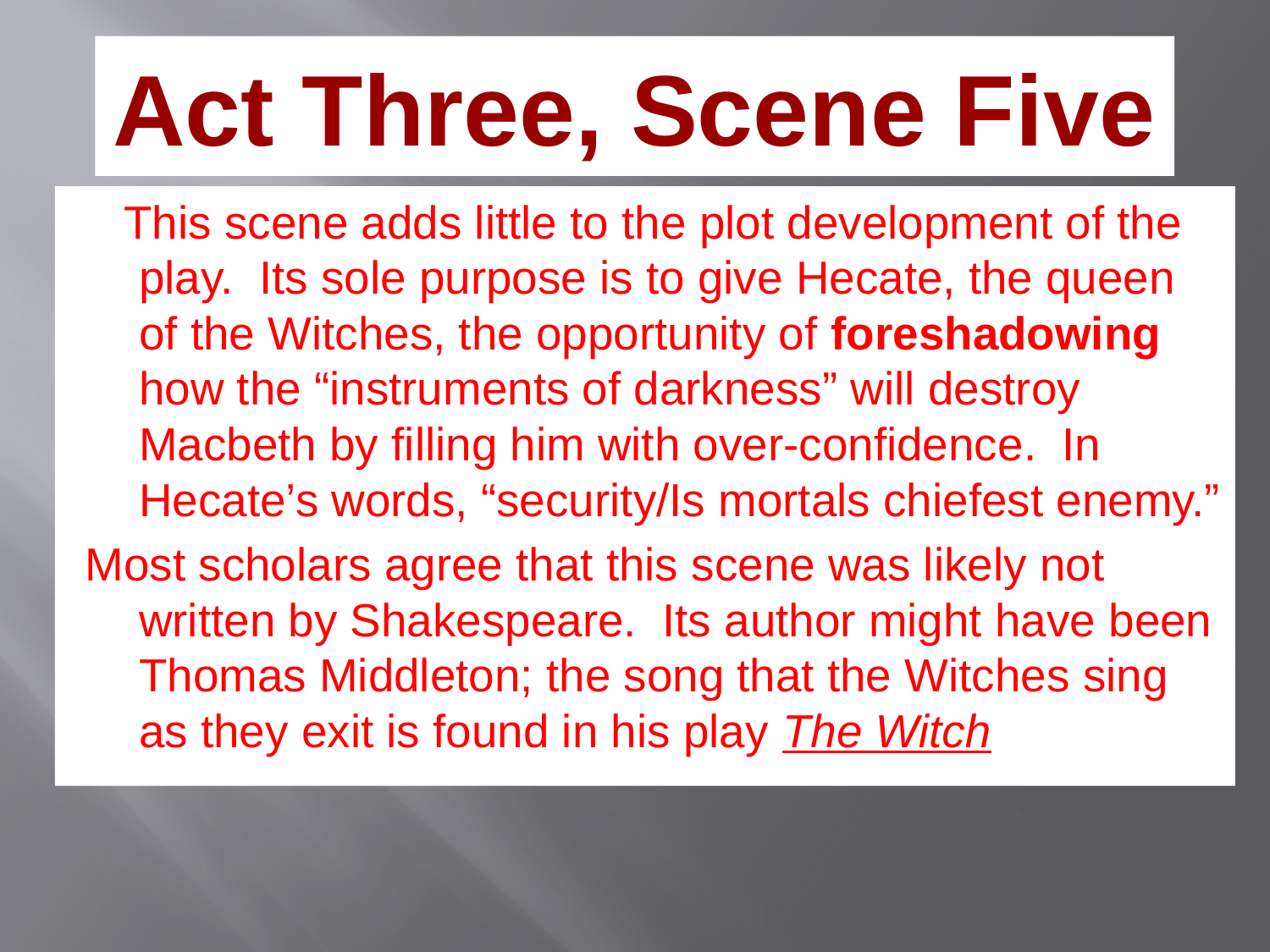

# Act Three, Scene Five
   This scene adds little to the plot development of the play.  Its sole purpose is to give Hecate, the queen of the Witches, the opportunity of foreshadowing how the “instruments of darkness” will destroy Macbeth by filling him with over-confidence.  In Hecate’s words, “security/Is mortals chiefest enemy.”
Most scholars agree that this scene was likely not written by Shakespeare.  Its author might have been Thomas Middleton; the song that the Witches sing as they exit is found in his play The Witch